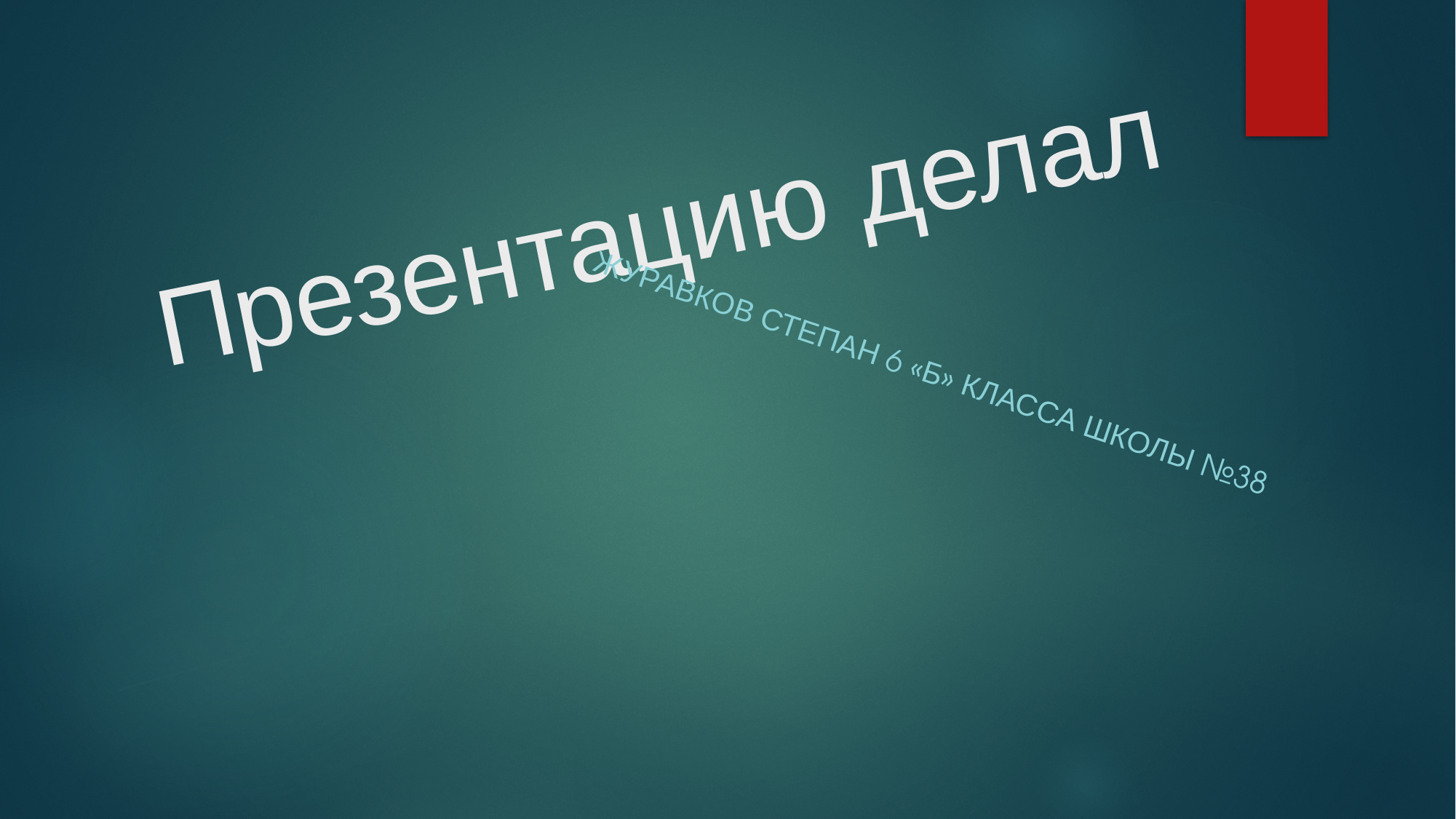

# Презентацию делал
Журавков Степан 6 «Б» класса школы №38